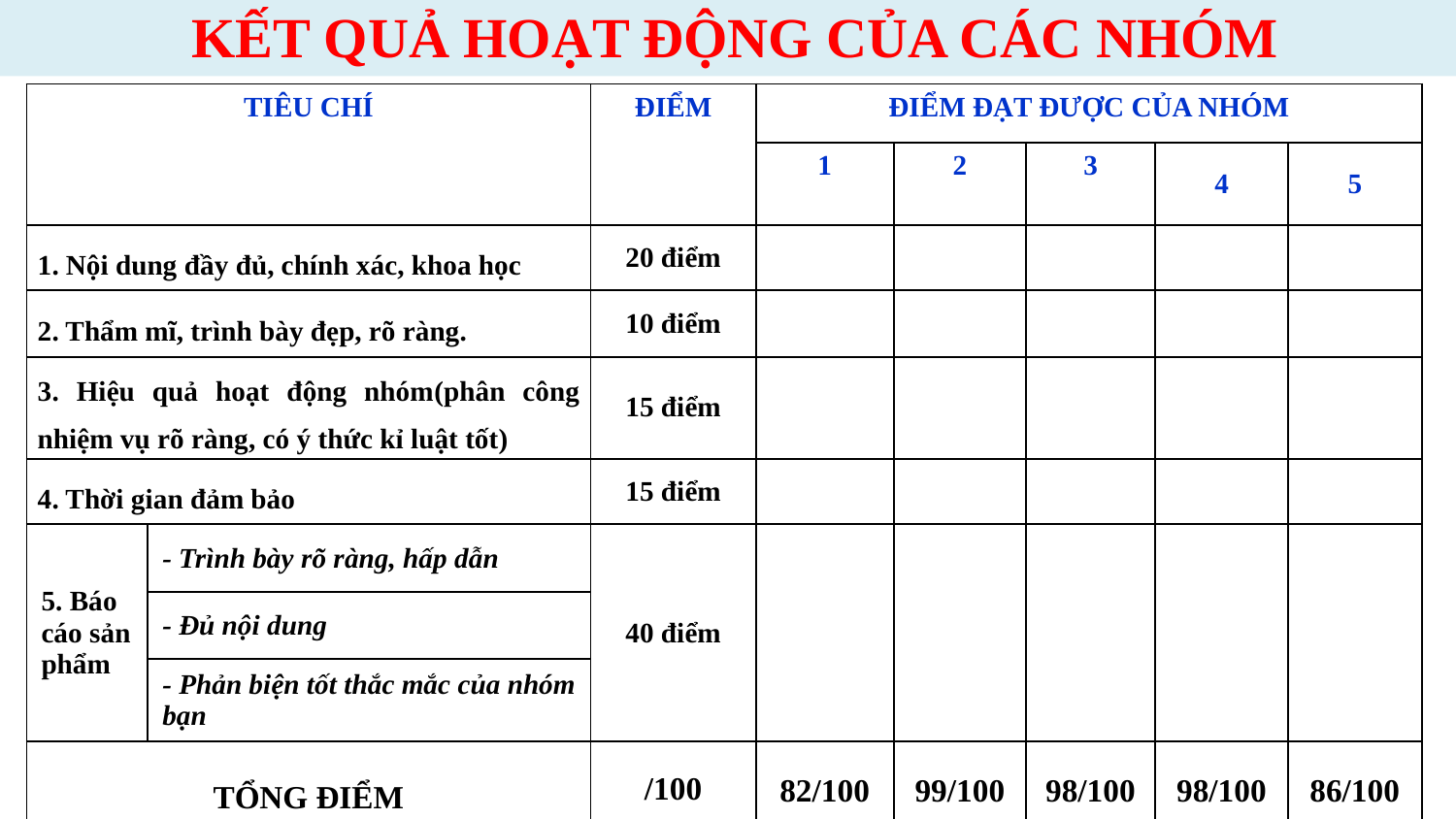

KẾT QUẢ HOẠT ĐỘNG CỦA CÁC NHÓM
| TIÊU CHÍ |  | ĐIỂM | ĐIỂM ĐẠT ĐƯỢC CỦA NHÓM |  |  |  |  |
| --- | --- | --- | --- | --- | --- | --- | --- |
|  |  |  | 1 | 2 | 3 | 4 | 5 |
| 1. Nội dung đầy đủ, chính xác, khoa học |  | 20 điểm |  |  |  |  |  |
| 2. Thẩm mĩ, trình bày đẹp, rõ ràng. |  | 10 điểm |  |  |  |  |  |
| 3. Hiệu quả hoạt động nhóm(phân công nhiệm vụ rõ ràng, có ý thức kỉ luật tốt) |  | 15 điểm |  |  |  |  |  |
| 4. Thời gian đảm bảo |  | 15 điểm |  |  |  |  |  |
| 5. Báo cáo sản phẩm | - Trình bày rõ ràng, hấp dẫn | 40 điểm |  |  |  |  |  |
|  | - Đủ nội dung |  |  |  |  |  |  |
|  | - Phản biện tốt thắc mắc của nhóm bạn |  |  |  |  |  |  |
| TỔNG ĐIỂM |  | /100 | 82/100 | 99/100 | 98/100 | 98/100 | 86/100 |